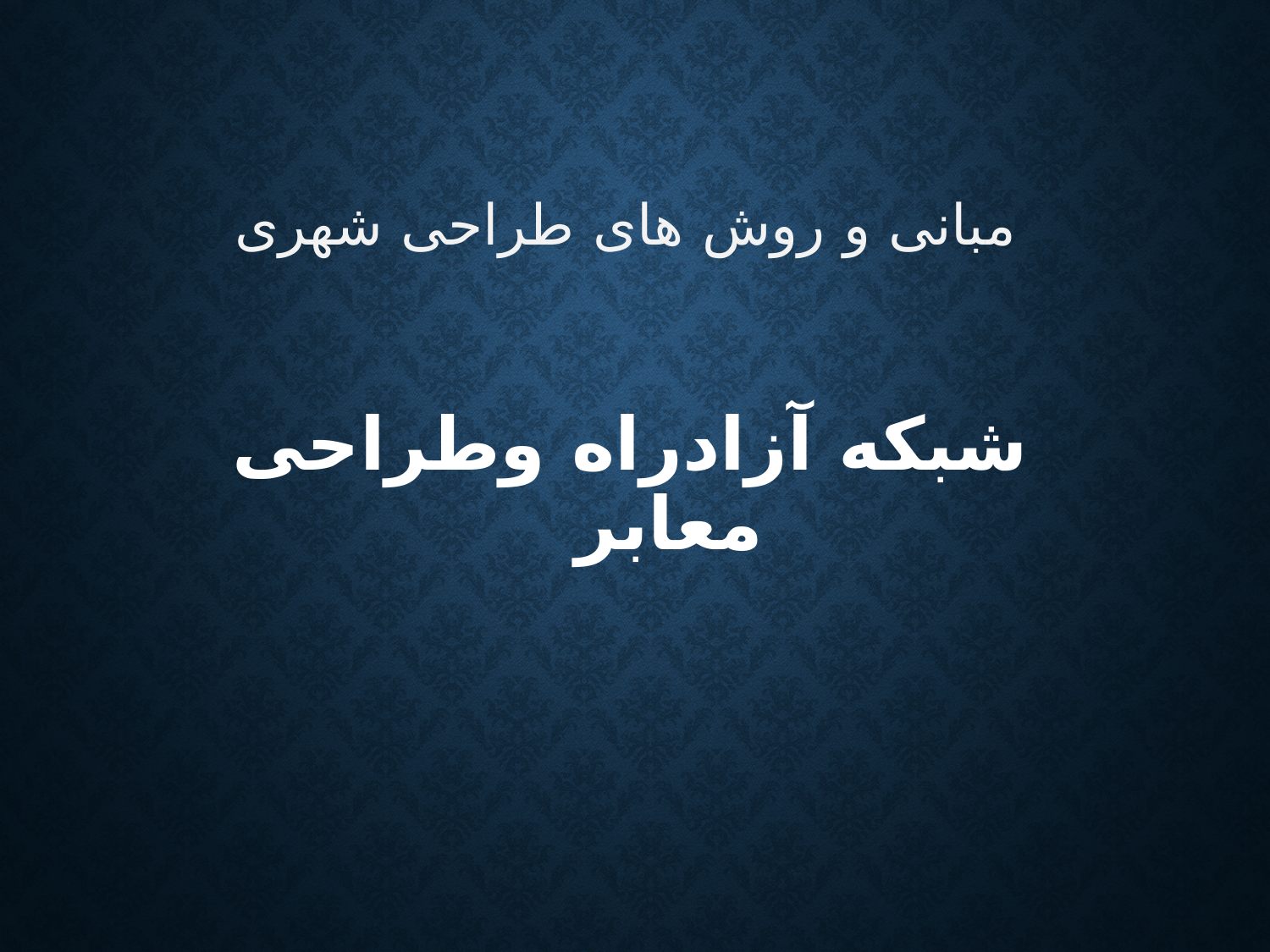

مبانی و روش های طراحی شهری
# شبکه آزادراه وطراحی معابر